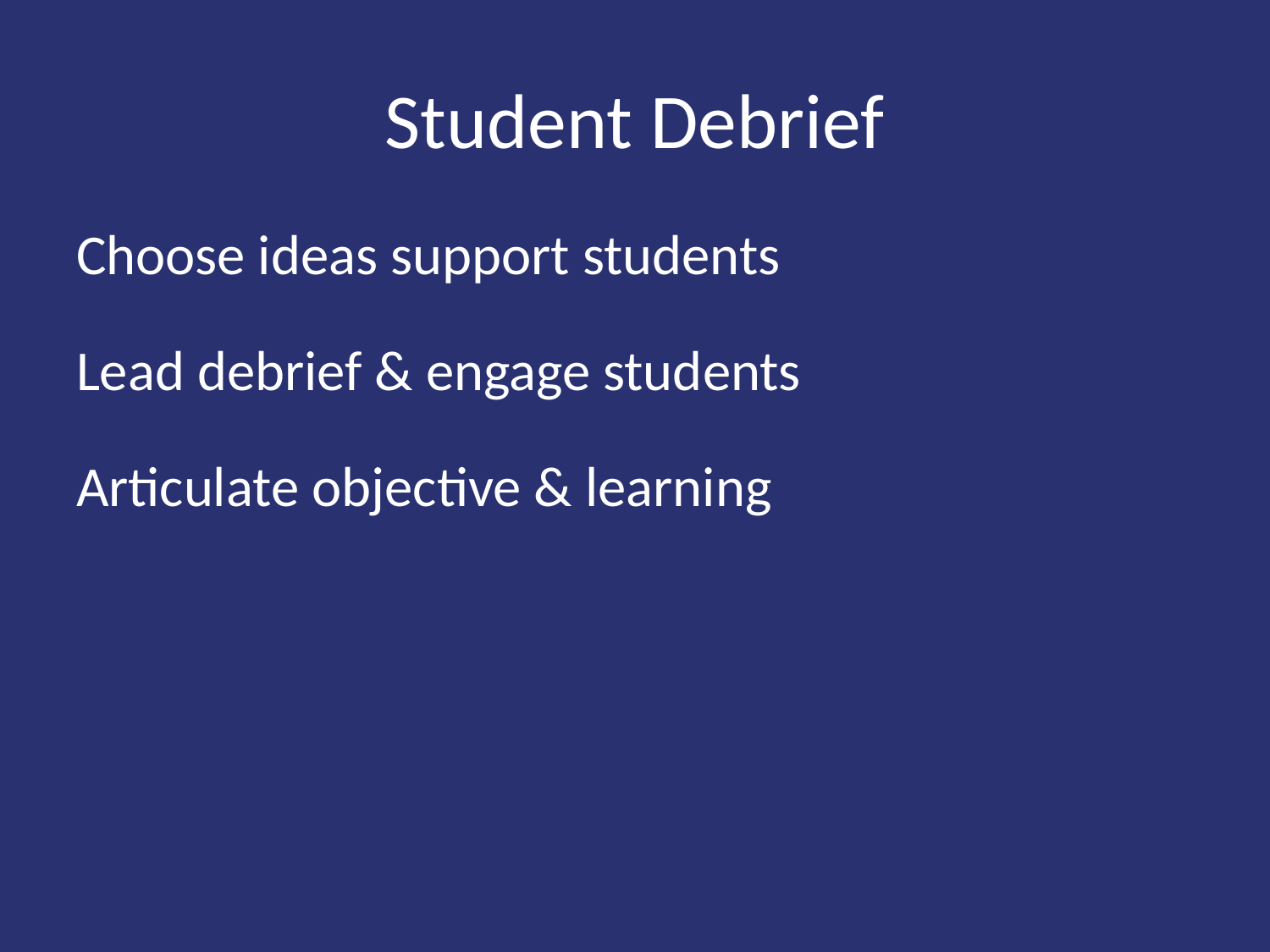

# Student Debrief
Choose ideas support students

Lead debrief & engage students

Articulate objective & learning